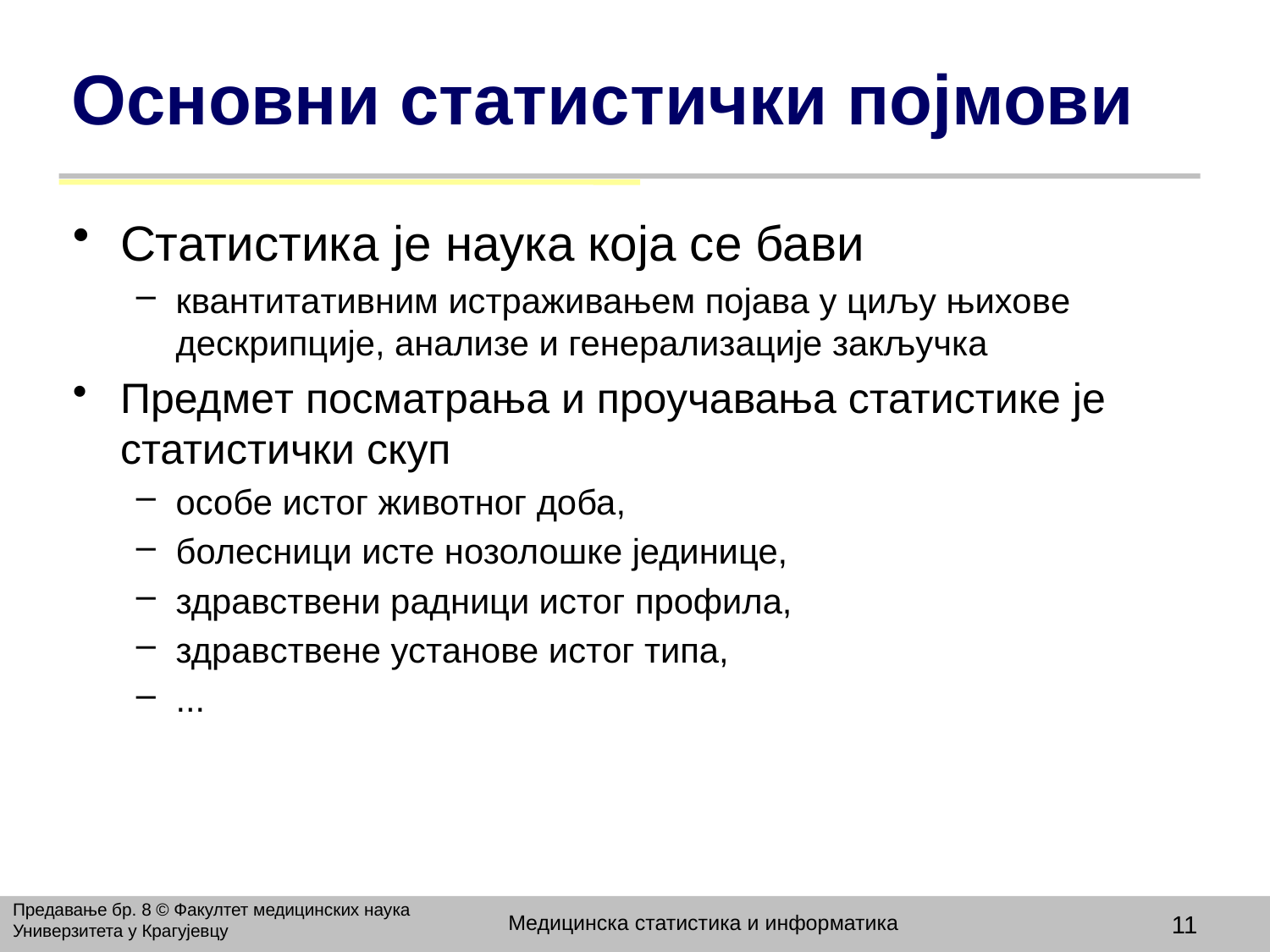

# Основни статистички појмови
Статистика је наука која се бави
квантитативним истраживањем појава у циљу њихове дескрипције, анализе и генерализације закључка
Предмет посматрања и проучавања статистике је статистички скуп
особе истог животног доба,
болесници исте нозолошке јединице,
здравствени радници истог профила,
здравствене установе истог типа,
...

Предавање бр. 8 © Факултет медицинских наука Универзитета у Крагујевцу
Медицинска статистика и информатика
11